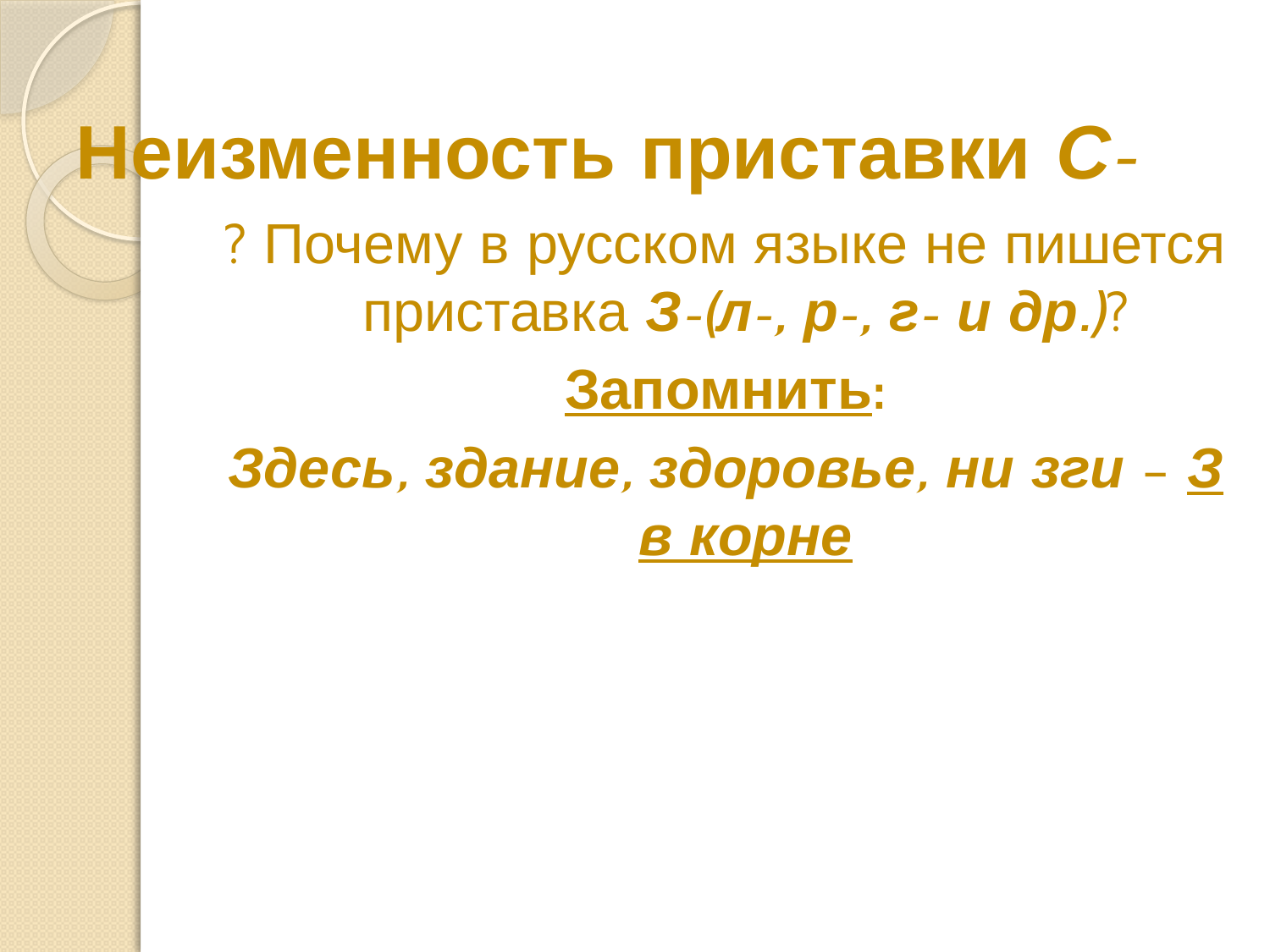

# Неизменность приставки С-
? Почему в русском языке не пишется приставка З-(л-, р-, г- и др.)?
Запомнить:
Здесь, здание, здоровье, ни зги – З в корне